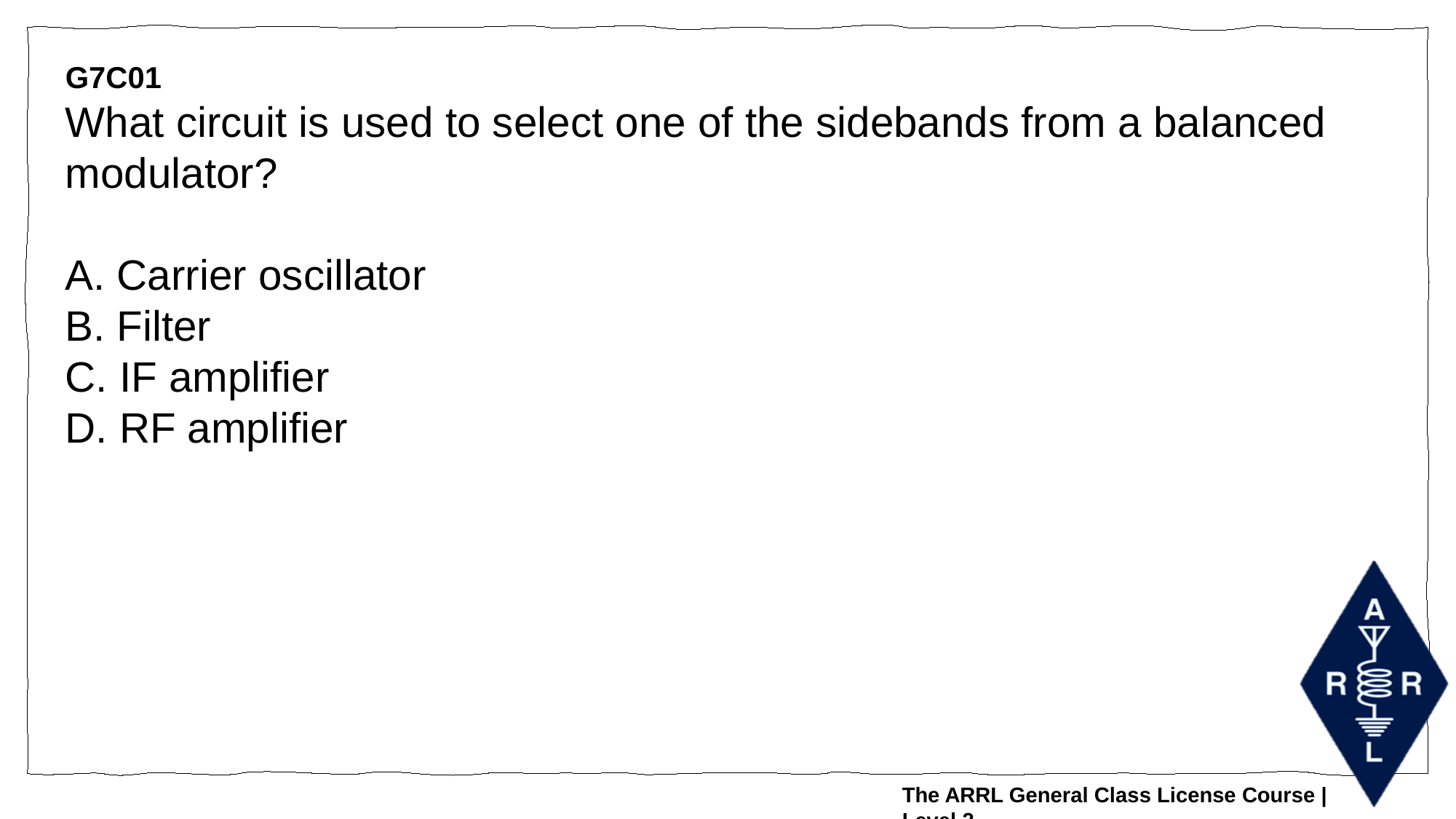

G7C01
What circuit is used to select one of the sidebands from a balanced modulator?

A. Carrier oscillator
B. Filter
C. IF amplifier
D. RF amplifier